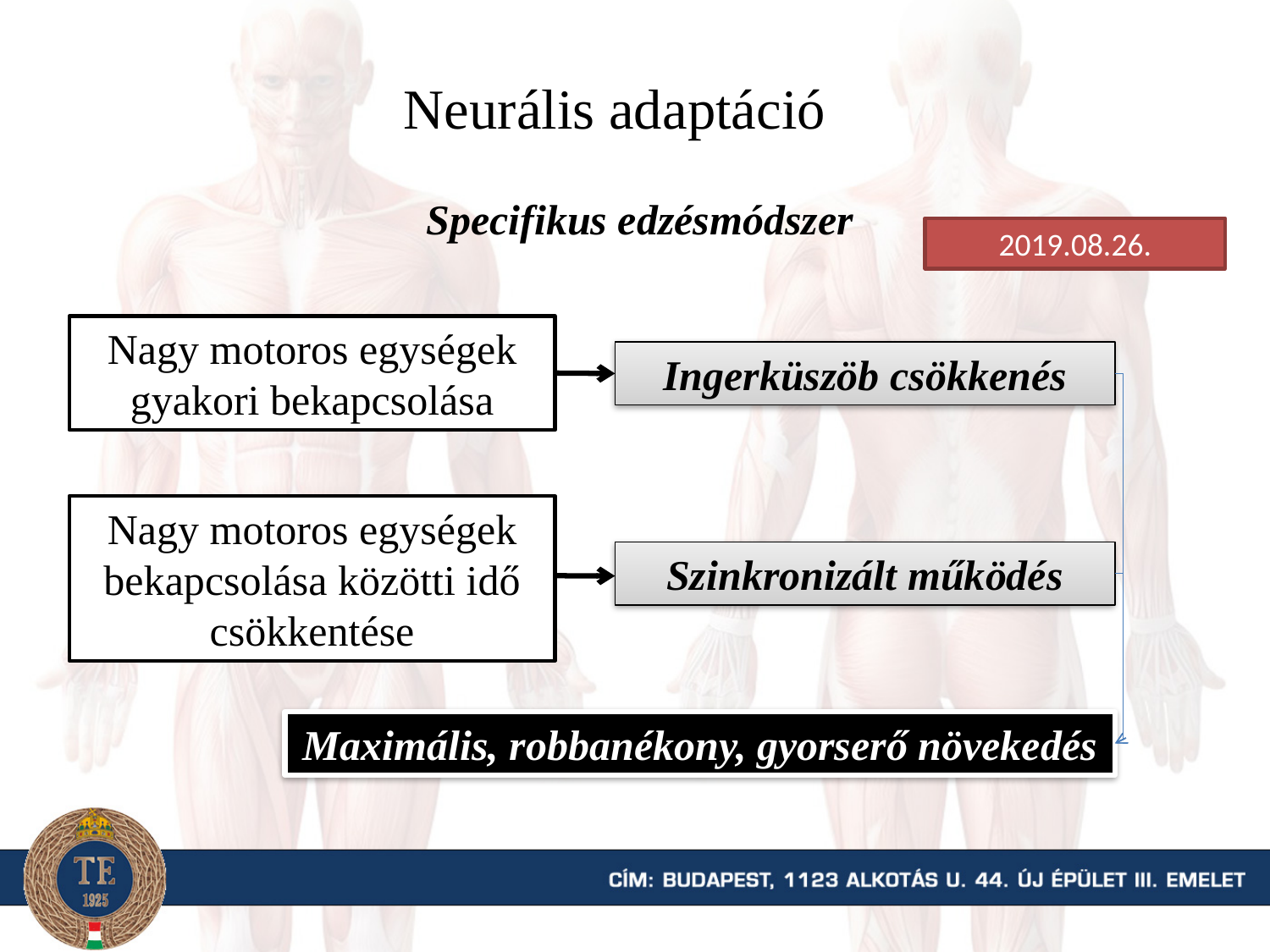

Neurális adaptáció
Specifikus edzésmódszer
2019.08.26.
Nagy motoros egységek gyakori bekapcsolása
Ingerküszöb csökkenés
Nagy motoros egységek bekapcsolása közötti idő csökkentése
Szinkronizált működés
Maximális, robbanékony, gyorserő növekedés